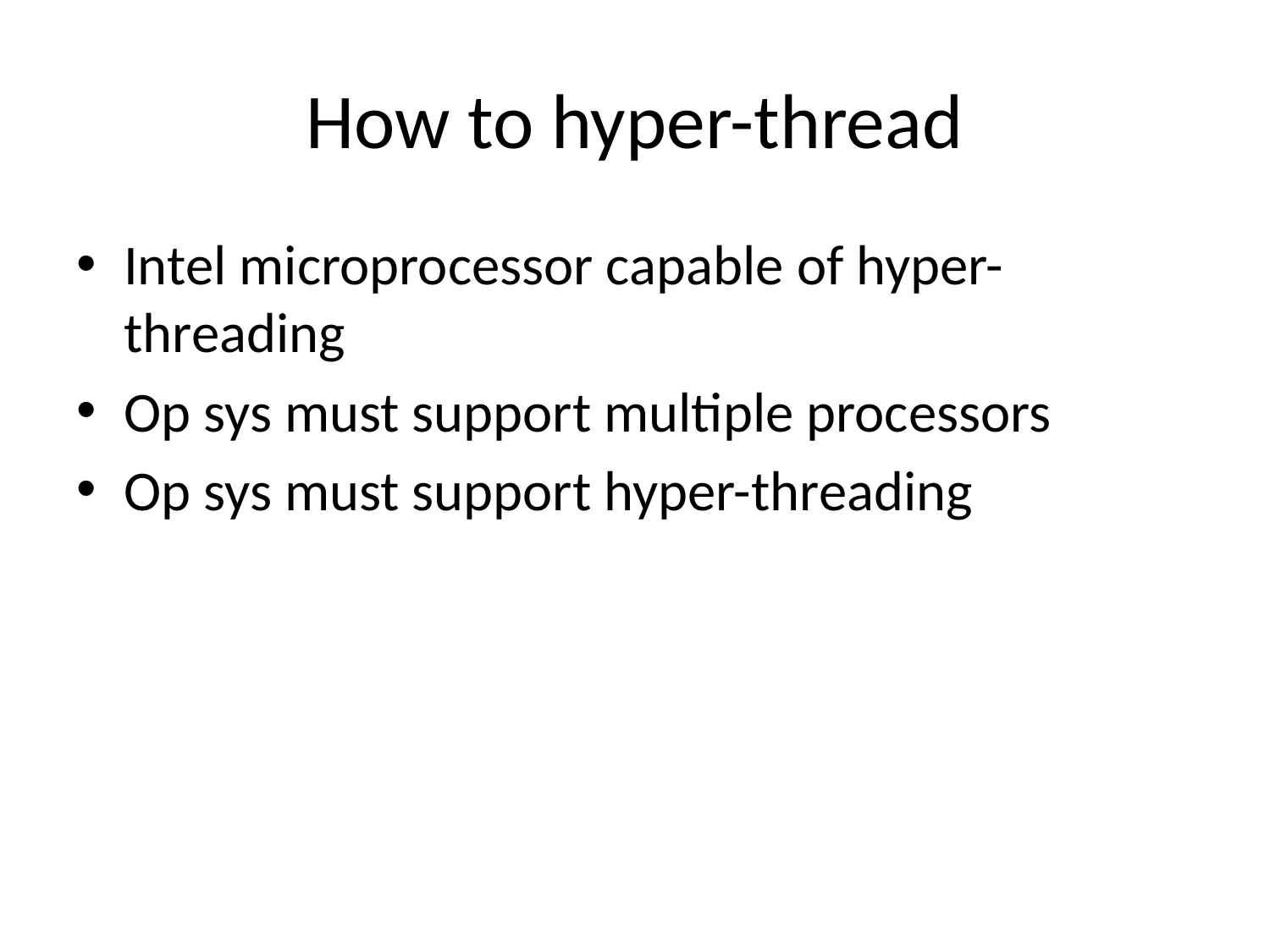

# How to hyper-thread
Intel microprocessor capable of hyper-threading
Op sys must support multiple processors
Op sys must support hyper-threading